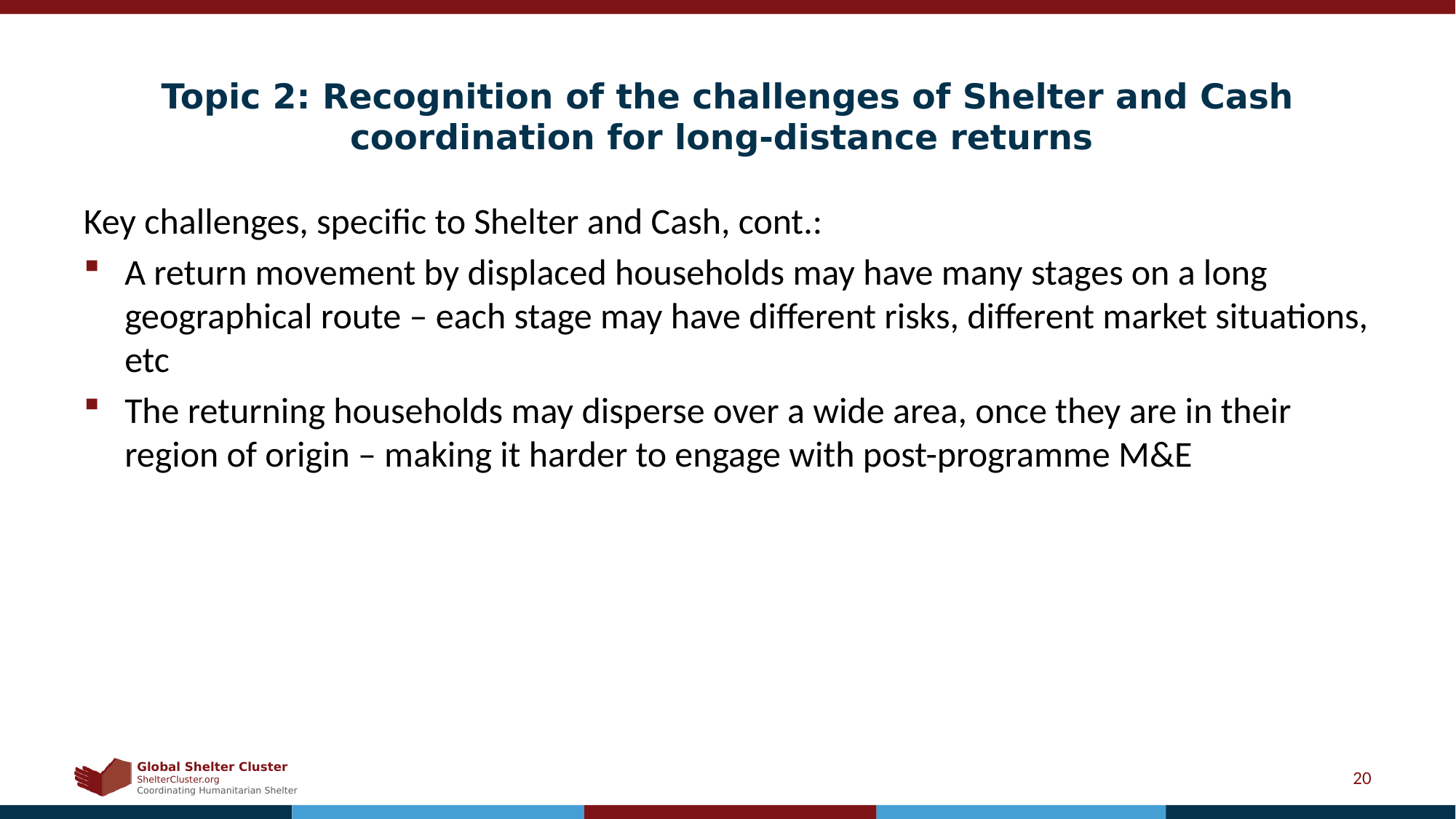

# Topic 2: Recognition of the challenges of Shelter and Cash coordination for long-distance returns
Key challenges, specific to Shelter and Cash, cont.:
A return movement by displaced households may have many stages on a long geographical route – each stage may have different risks, different market situations, etc
The returning households may disperse over a wide area, once they are in their region of origin – making it harder to engage with post-programme M&E
20